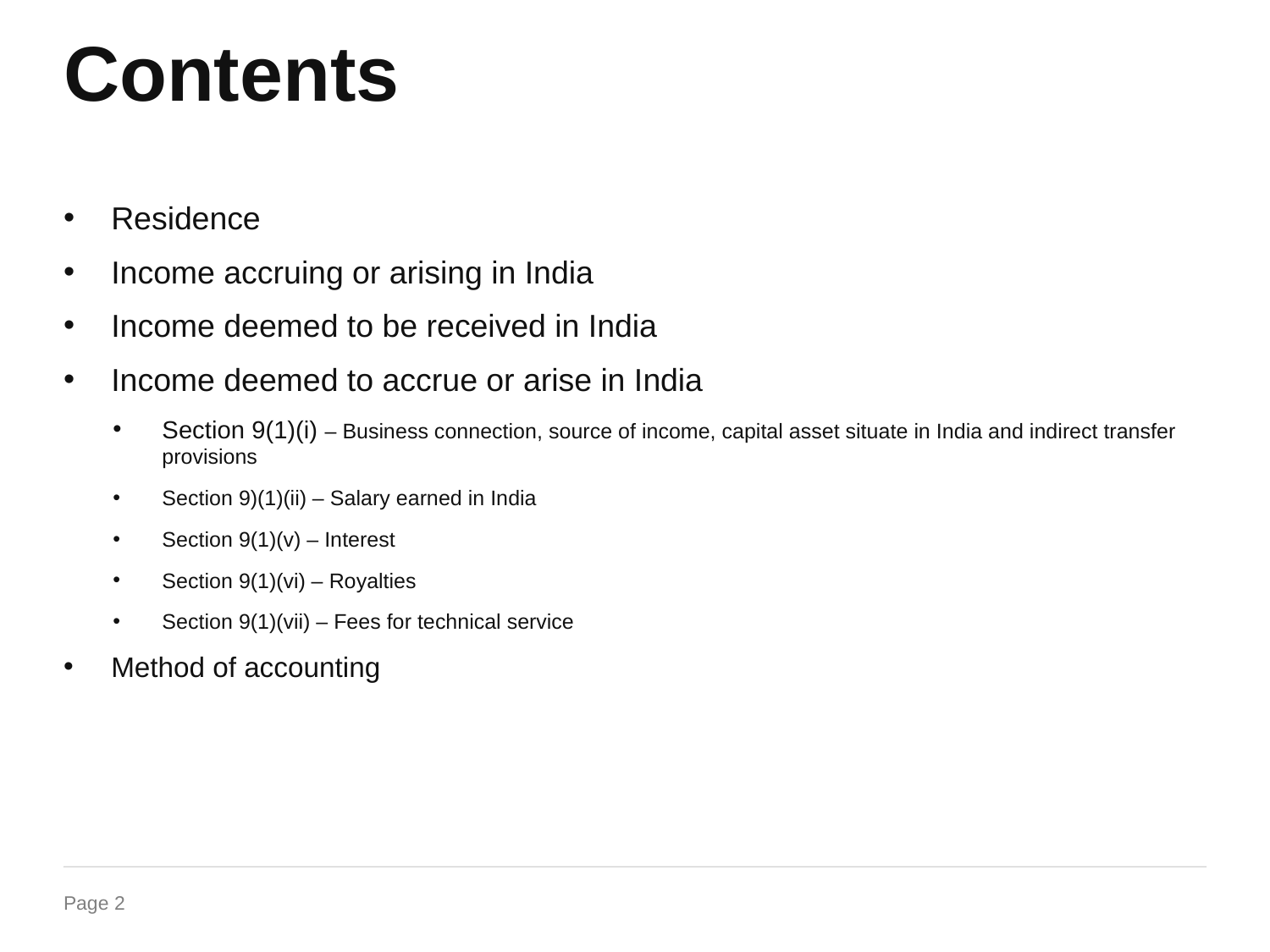

# Contents
Residence
Income accruing or arising in India
Income deemed to be received in India
Income deemed to accrue or arise in India
Section 9(1)(i) – Business connection, source of income, capital asset situate in India and indirect transfer provisions
Section 9)(1)(ii) – Salary earned in India
Section 9(1)(v) – Interest
Section 9(1)(vi) – Royalties
Section 9(1)(vii) – Fees for technical service
Method of accounting